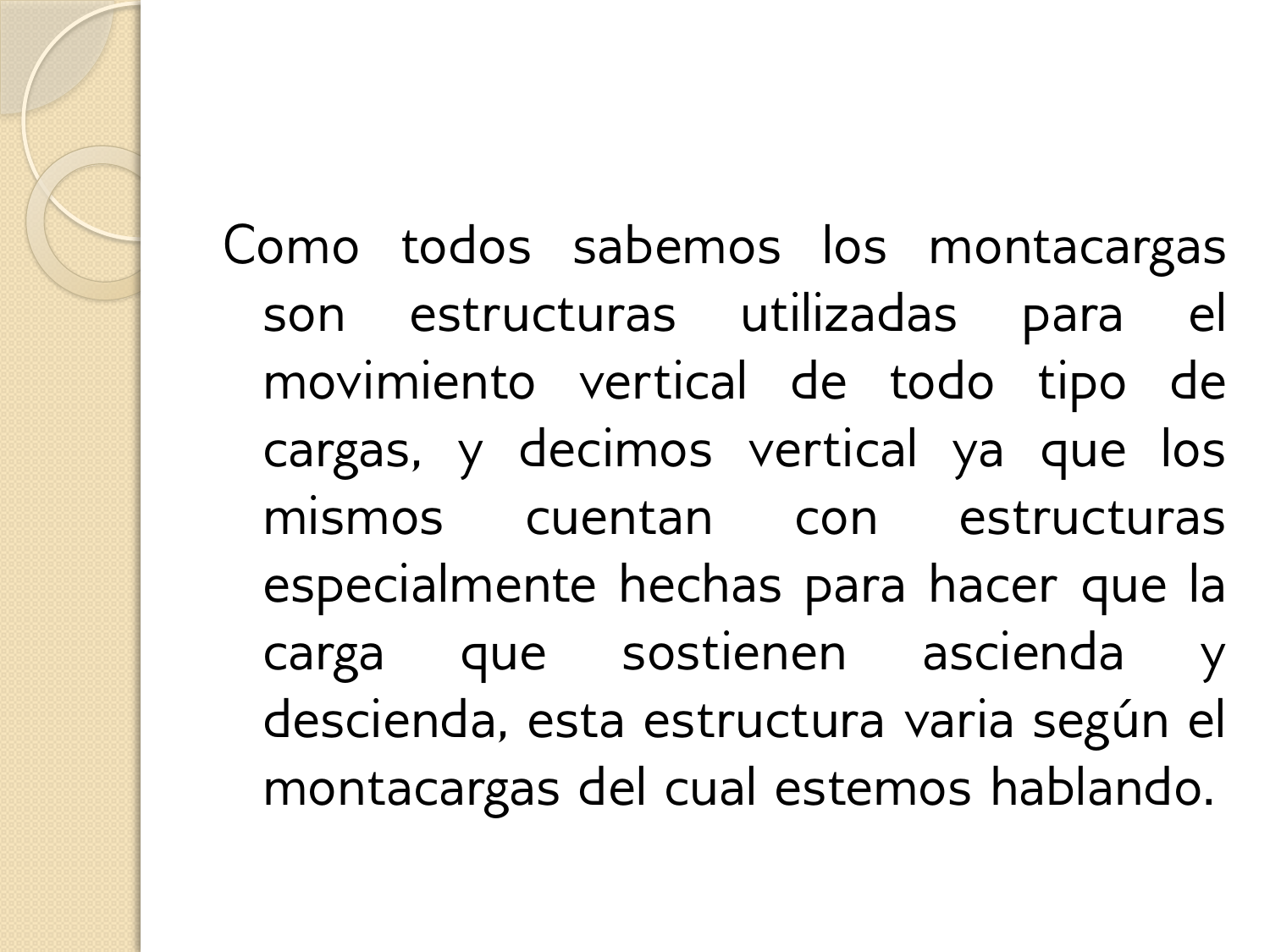

#
Como todos sabemos los montacargas son estructuras utilizadas para el movimiento vertical de todo tipo de cargas, y decimos vertical ya que los mismos cuentan con estructuras especialmente hechas para hacer que la carga que sostienen ascienda y descienda, esta estructura varia según el montacargas del cual estemos hablando.